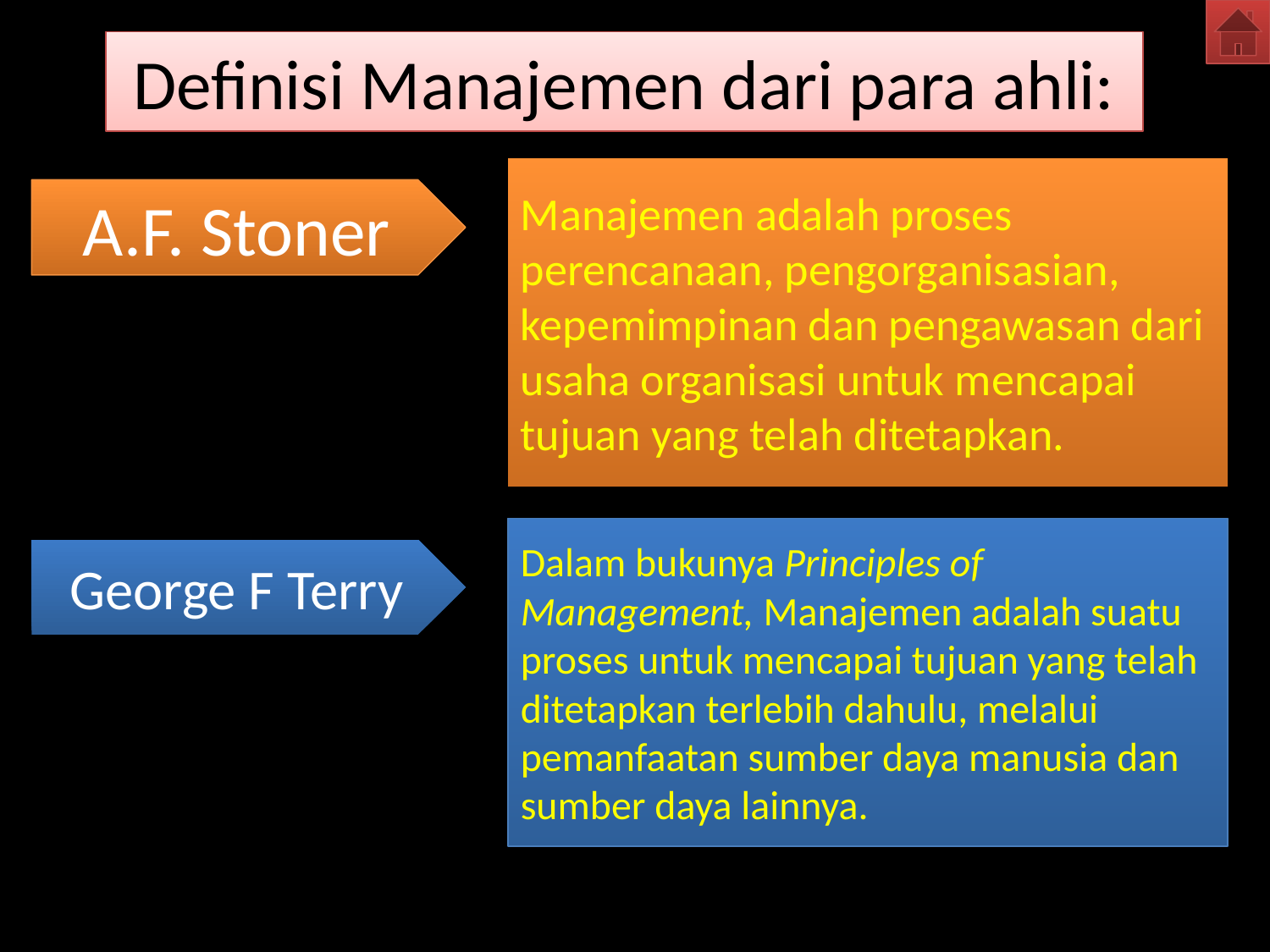

# Definisi Manajemen dari para ahli:
Manajemen adalah proses perencanaan, pengorganisasian, kepemimpinan dan pengawasan dari usaha organisasi untuk mencapai tujuan yang telah ditetapkan.
A.F. Stoner
Dalam bukunya Principles of Management, Manajemen adalah suatu proses untuk mencapai tujuan yang telah ditetapkan terlebih dahulu, melalui pemanfaatan sumber daya manusia dan sumber daya lainnya.

George F Terry